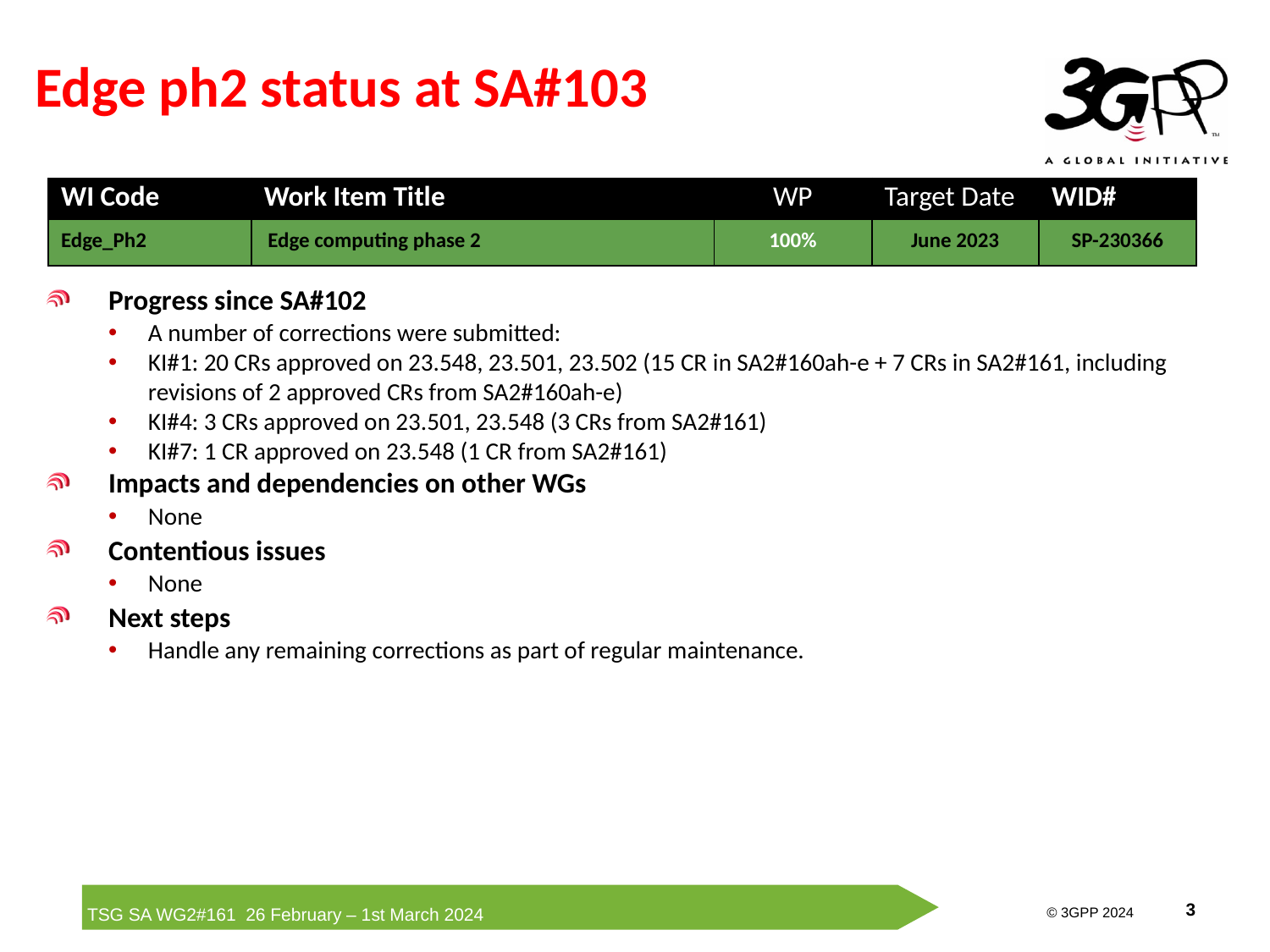

# Edge ph2 status at SA#103
| WI Code | Work Item Title | WP | Target Date | WID# |
| --- | --- | --- | --- | --- |
| Edge\_Ph2 | Edge computing phase 2 | 100% | June 2023 | SP-230366 |
Progress since SA#102
A number of corrections were submitted:
KI#1: 20 CRs approved on 23.548, 23.501, 23.502 (15 CR in SA2#160ah-e + 7 CRs in SA2#161, including revisions of 2 approved CRs from SA2#160ah-e)
KI#4: 3 CRs approved on 23.501, 23.548 (3 CRs from SA2#161)
KI#7: 1 CR approved on 23.548 (1 CR from SA2#161)
Impacts and dependencies on other WGs
None
Contentious issues
None
Next steps
Handle any remaining corrections as part of regular maintenance.